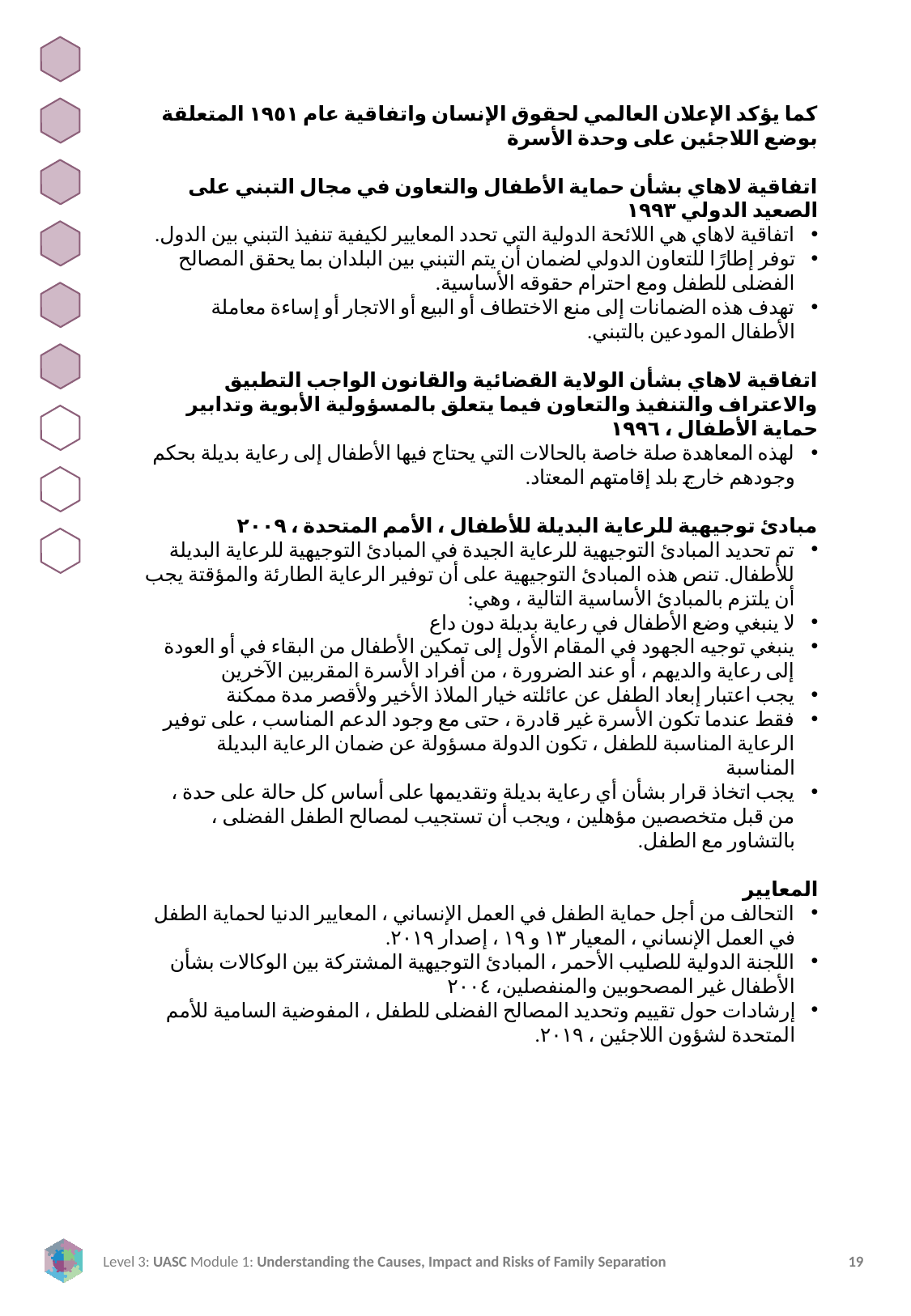

كما يؤكد الإعلان العالمي لحقوق الإنسان واتفاقية عام ١٩٥١ المتعلقة بوضع اللاجئين على وحدة الأسرة

اتفاقية لاهاي بشأن حماية الأطفال والتعاون في مجال التبني على الصعيد الدولي ١٩٩٣
اتفاقية لاهاي هي اللائحة الدولية التي تحدد المعايير لكيفية تنفيذ التبني بين الدول.
توفر إطارًا للتعاون الدولي لضمان أن يتم التبني بين البلدان بما يحقق المصالح الفضلى للطفل ومع احترام حقوقه الأساسية.
تهدف هذه الضمانات إلى منع الاختطاف أو البيع أو الاتجار أو إساءة معاملة الأطفال المودعين بالتبني.

اتفاقية لاهاي بشأن الولاية القضائية والقانون الواجب التطبيق والاعتراف والتنفيذ والتعاون فيما يتعلق بالمسؤولية الأبوية وتدابير حماية الأطفال ، ١٩٩٦
لهذه المعاهدة صلة خاصة بالحالات التي يحتاج فيها الأطفال إلى رعاية بديلة بحكم وجودهم خارج بلد إقامتهم المعتاد.

مبادئ توجيهية للرعاية البديلة للأطفال ، الأمم المتحدة ، ٢٠٠٩
تم تحديد المبادئ التوجيهية للرعاية الجيدة في المبادئ التوجيهية للرعاية البديلة للأطفال. تنص هذه المبادئ التوجيهية على أن توفير الرعاية الطارئة والمؤقتة يجب أن يلتزم بالمبادئ الأساسية التالية ، وهي:
لا ينبغي وضع الأطفال في رعاية بديلة دون داع
ينبغي توجيه الجهود في المقام الأول إلى تمكين الأطفال من البقاء في أو العودة إلى رعاية والديهم ، أو عند الضرورة ، من أفراد الأسرة المقربين الآخرين
يجب اعتبار إبعاد الطفل عن عائلته خيار الملاذ الأخير ولأقصر مدة ممكنة
فقط عندما تكون الأسرة غير قادرة ، حتى مع وجود الدعم المناسب ، على توفير الرعاية المناسبة للطفل ، تكون الدولة مسؤولة عن ضمان الرعاية البديلة المناسبة
يجب اتخاذ قرار بشأن أي رعاية بديلة وتقديمها على أساس كل حالة على حدة ، من قبل متخصصين مؤهلين ، ويجب أن تستجيب لمصالح الطفل الفضلى ،  بالتشاور مع الطفل.

المعايير
التحالف من أجل حماية الطفل في العمل الإنساني ، المعايير الدنيا لحماية الطفل في العمل الإنساني ، المعيار ١٣ و ١٩ ، إصدار ٢٠١٩.
اللجنة الدولية للصليب الأحمر ، المبادئ التوجيهية المشتركة بين الوكالات بشأن الأطفال غير المصحوبين والمنفصلين، ٢٠٠٤
إرشادات حول تقييم وتحديد المصالح الفضلى للطفل ، المفوضية السامية للأمم المتحدة لشؤون اللاجئين ، ٢٠١٩.